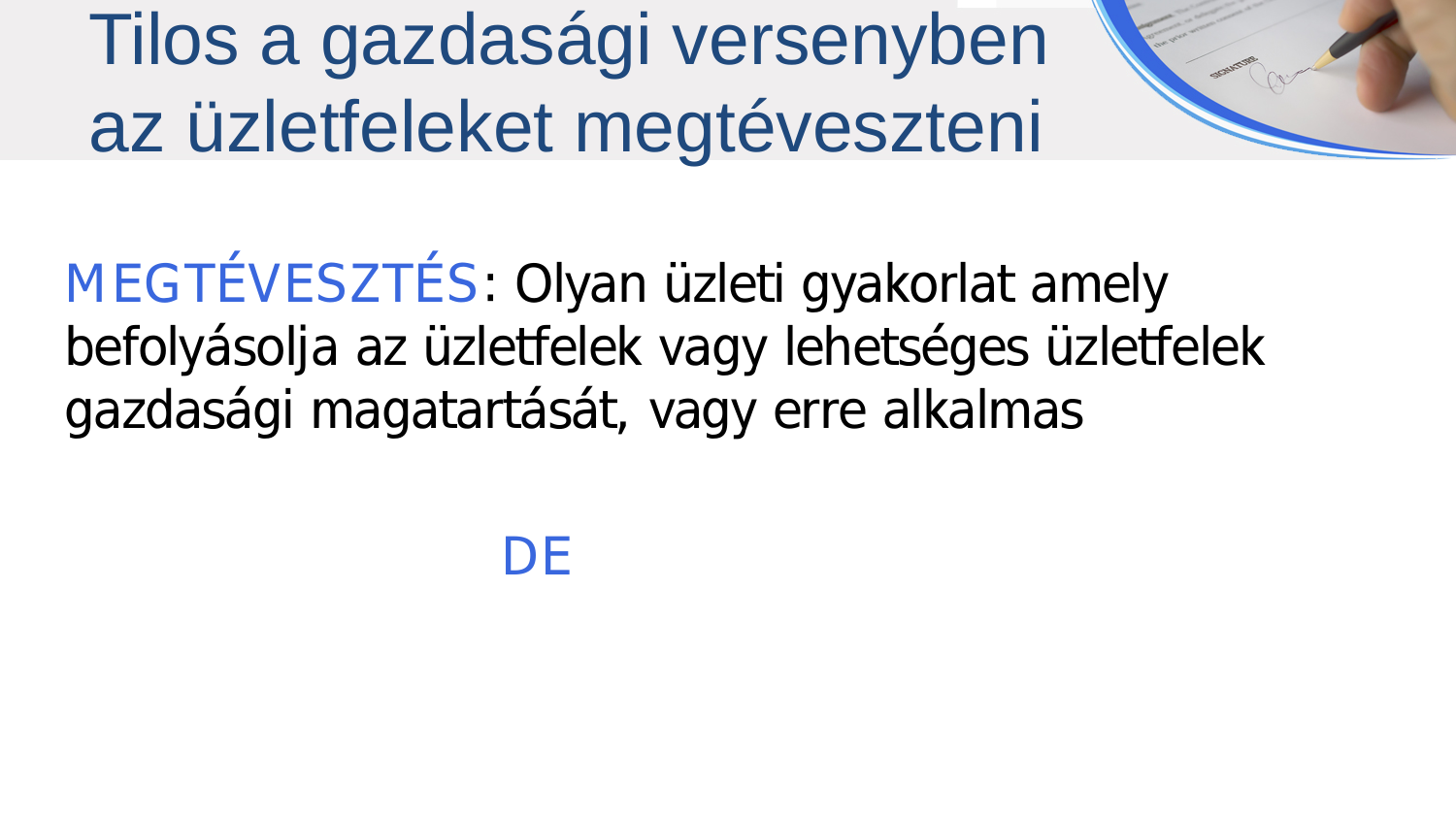

Tilos a gazdasági versenyben
az üzletfeleket megtéveszteni

MEGTÉVESZTÉS: Olyan üzleti gyakorlat amely befolyásolja az üzletfelek vagy lehetséges üzletfelek gazdasági magatartását, vagy erre alkalmas

			DE